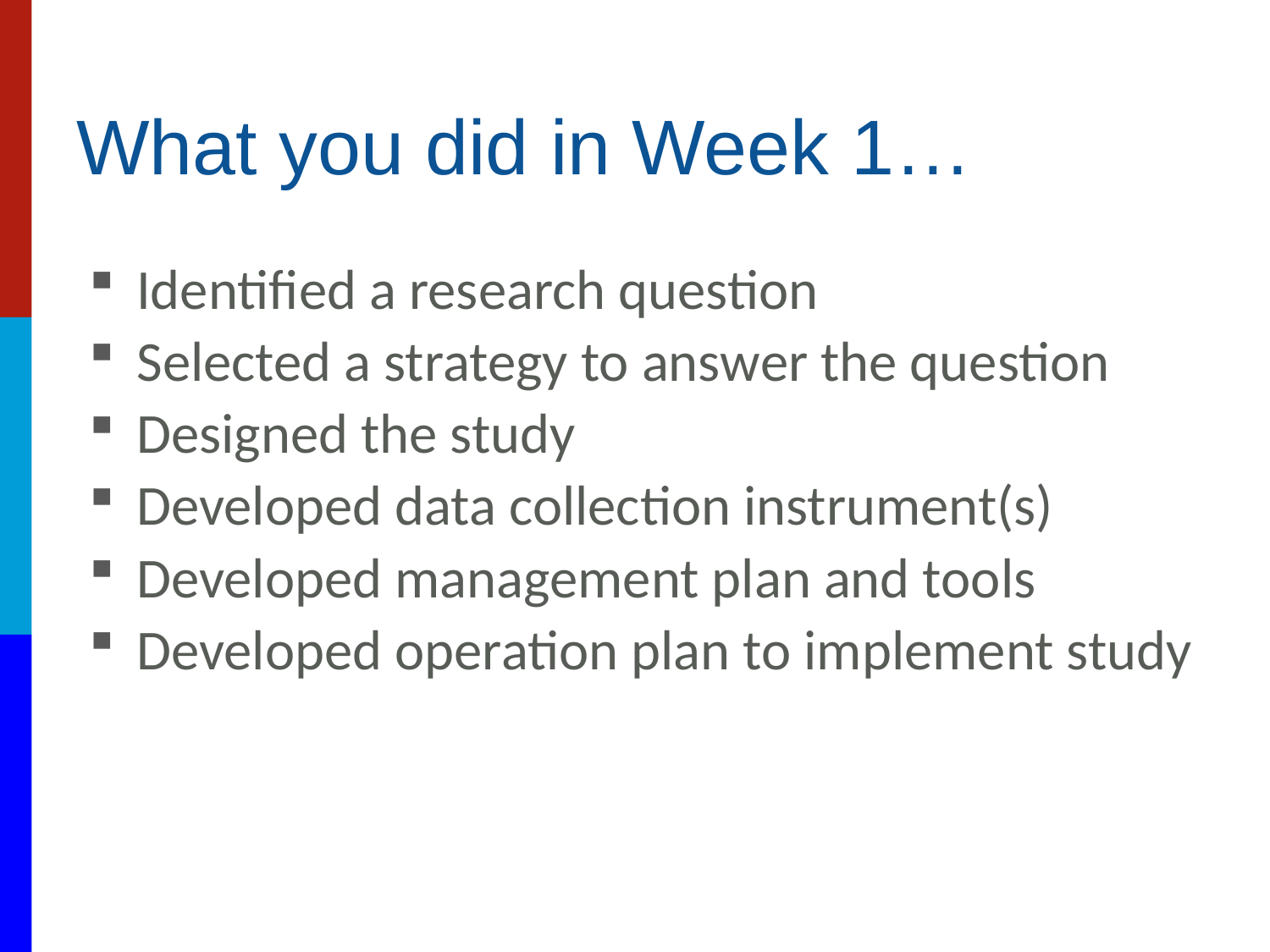

# What you did in Week 1…
Identified a research question
Selected a strategy to answer the question
Designed the study
Developed data collection instrument(s)
Developed management plan and tools
Developed operation plan to implement study